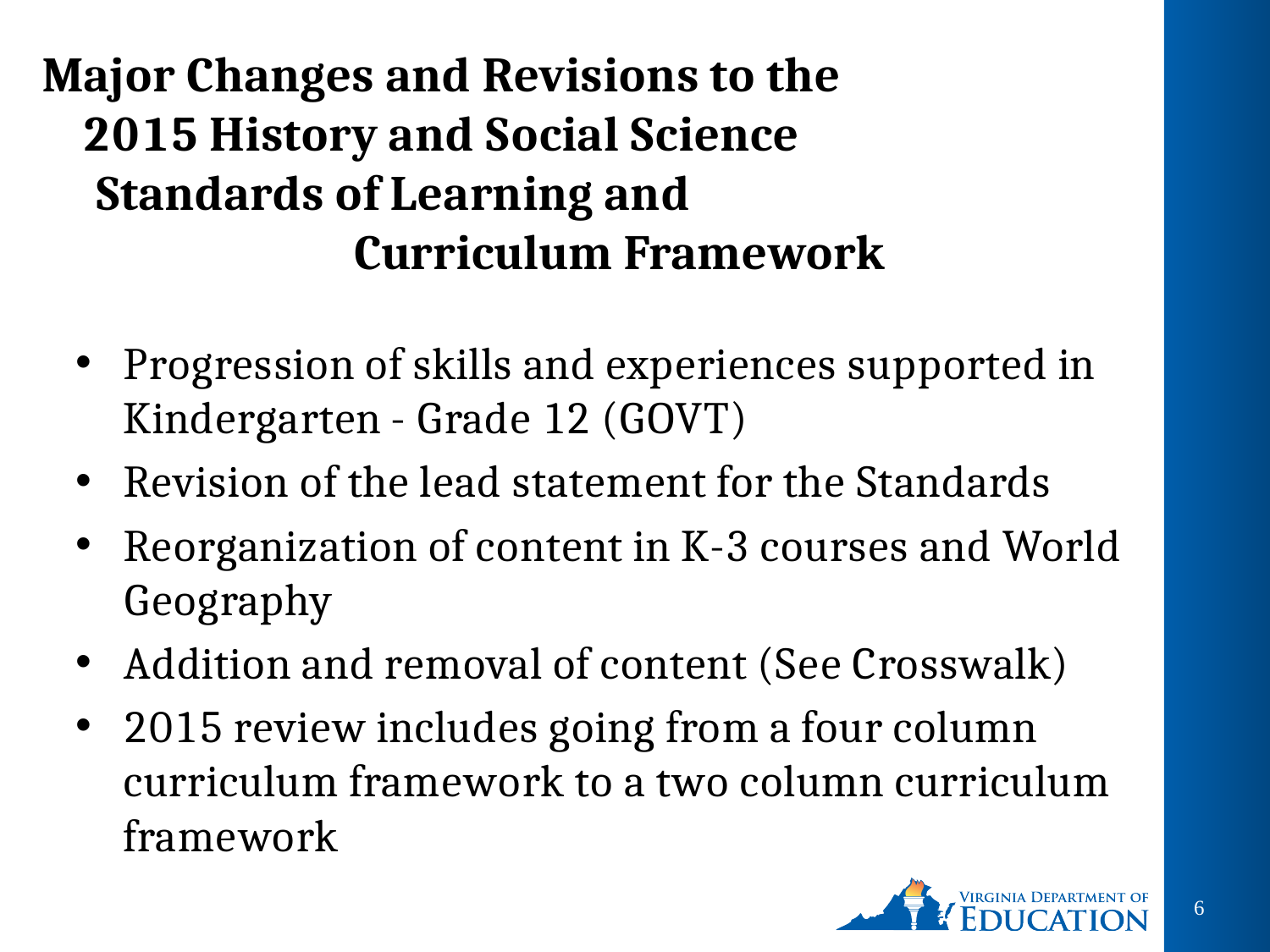

Major Changes and Revisions to the                                  2015 History and Social Science                                  Standards of Learning and                                           Curriculum Framework
Progression of skills and experiences supported in Kindergarten - Grade 12 (GOVT)
Revision of the lead statement for the Standards
Reorganization of content in K-3 courses and World Geography
Addition and removal of content (See Crosswalk)
2015 review includes going from a four column curriculum framework to a two column curriculum framework

6